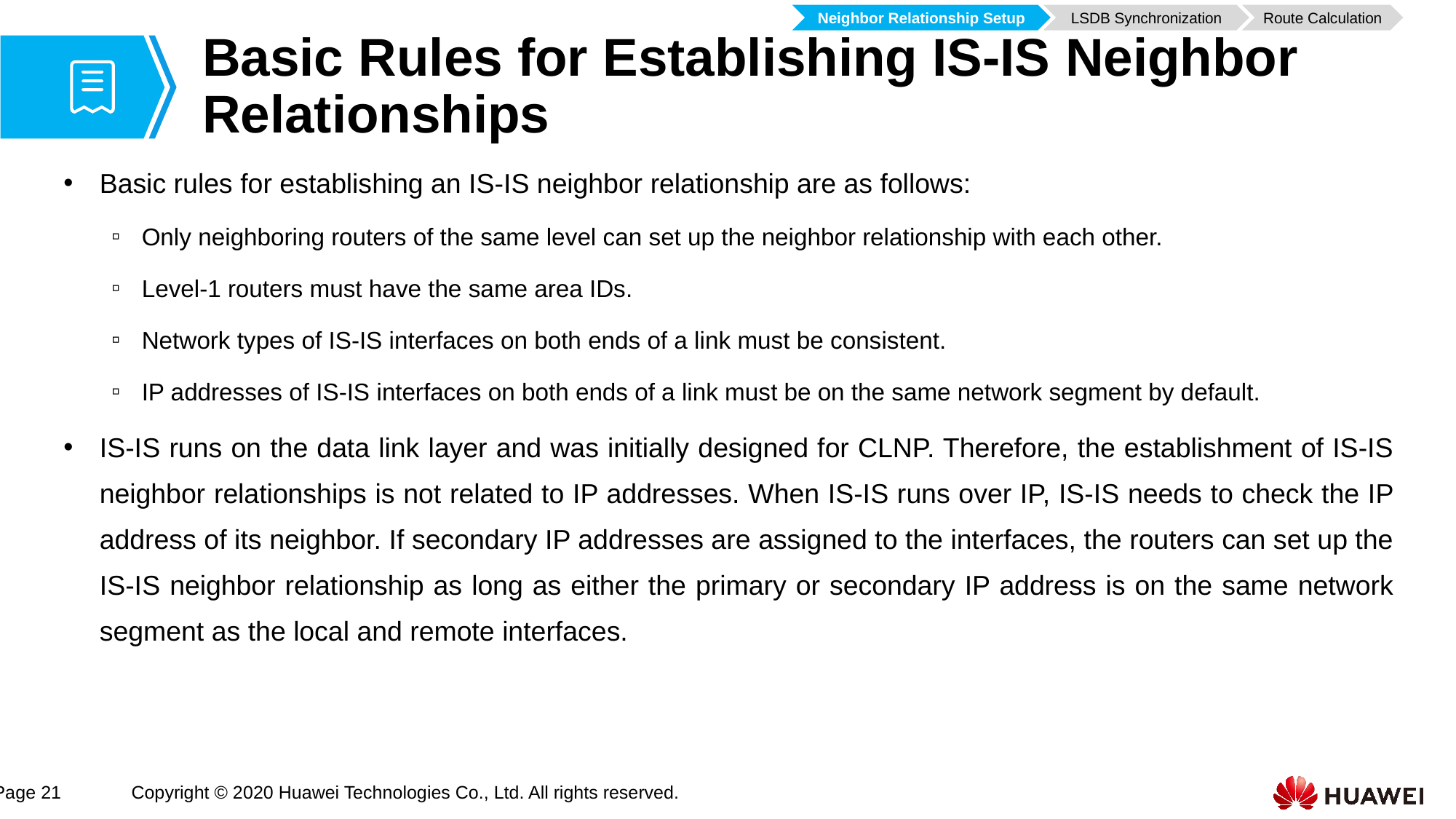

Neighbor Relationship Setup
LSDB Synchronization
Route Calculation
# Basic Rules for Establishing IS-IS Neighbor Relationships
Basic rules for establishing an IS-IS neighbor relationship are as follows:
Only neighboring routers of the same level can set up the neighbor relationship with each other.
Level-1 routers must have the same area IDs.
Network types of IS-IS interfaces on both ends of a link must be consistent.
IP addresses of IS-IS interfaces on both ends of a link must be on the same network segment by default.
IS-IS runs on the data link layer and was initially designed for CLNP. Therefore, the establishment of IS-IS neighbor relationships is not related to IP addresses. When IS-IS runs over IP, IS-IS needs to check the IP address of its neighbor. If secondary IP addresses are assigned to the interfaces, the routers can set up the IS-IS neighbor relationship as long as either the primary or secondary IP address is on the same network segment as the local and remote interfaces.